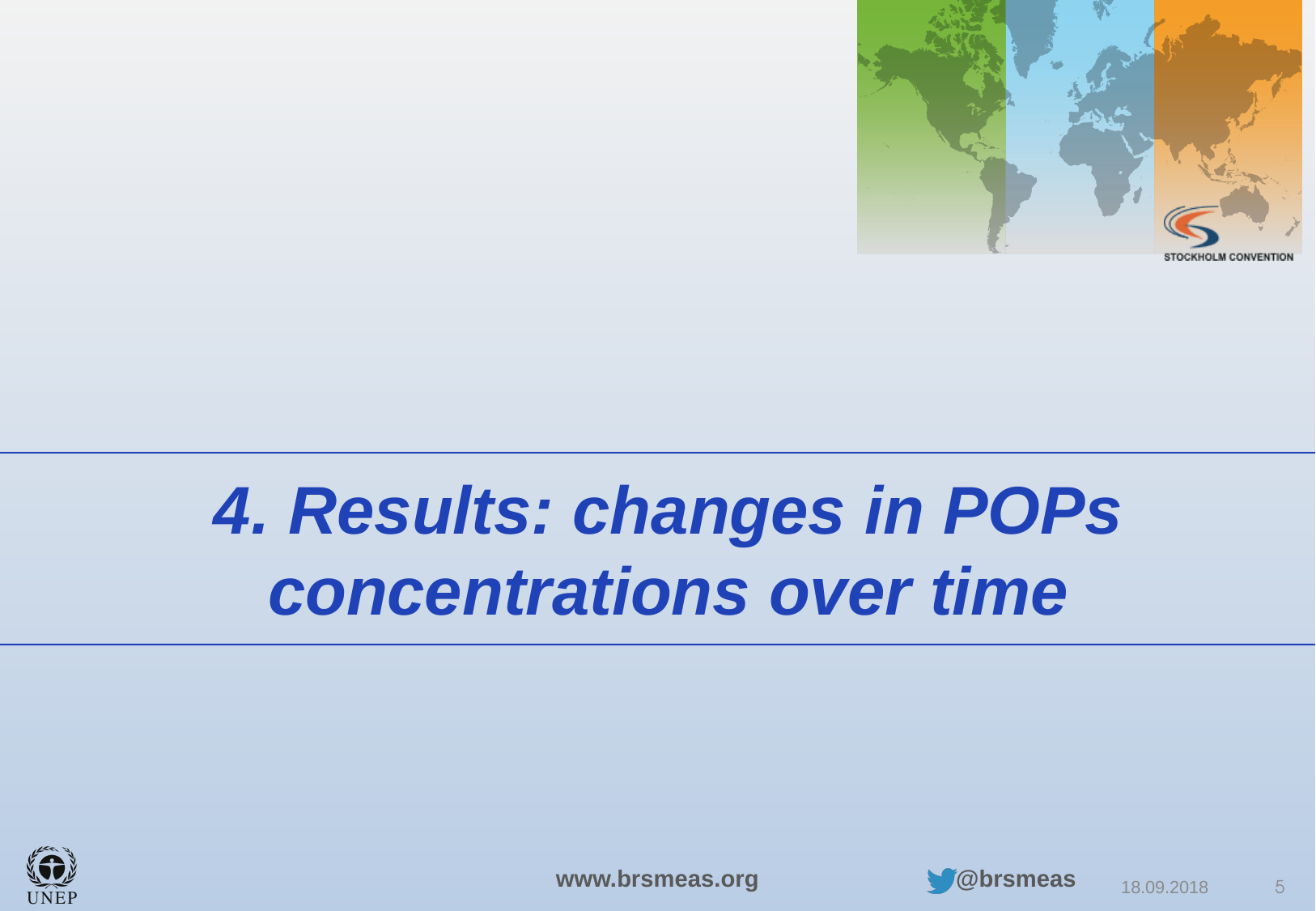

4. Results: changes in POPs concentrations over time